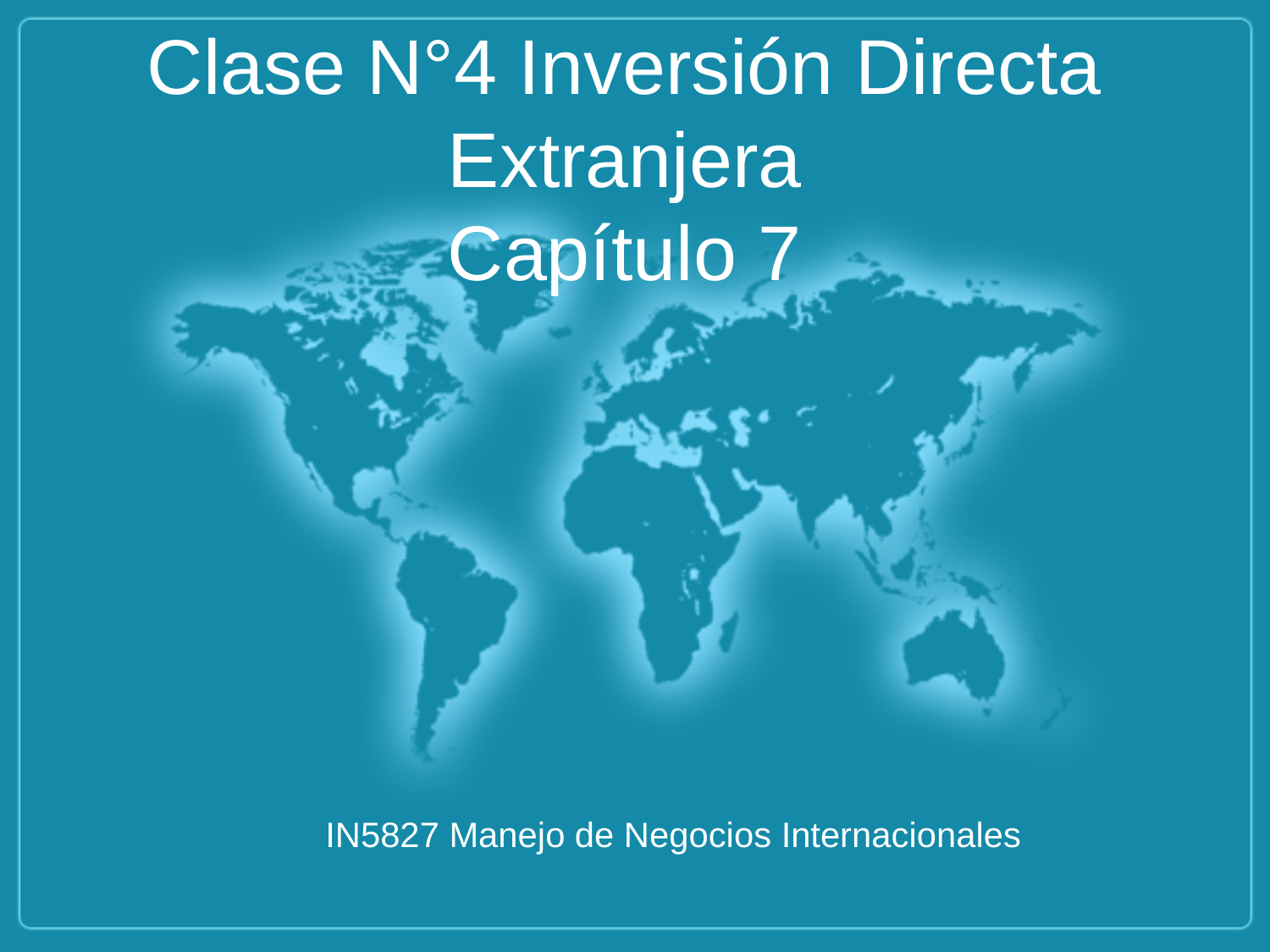

# Clase N°4 Inversión Directa Extranjera Capítulo 7
IN5827 Manejo de Negocios Internacionales